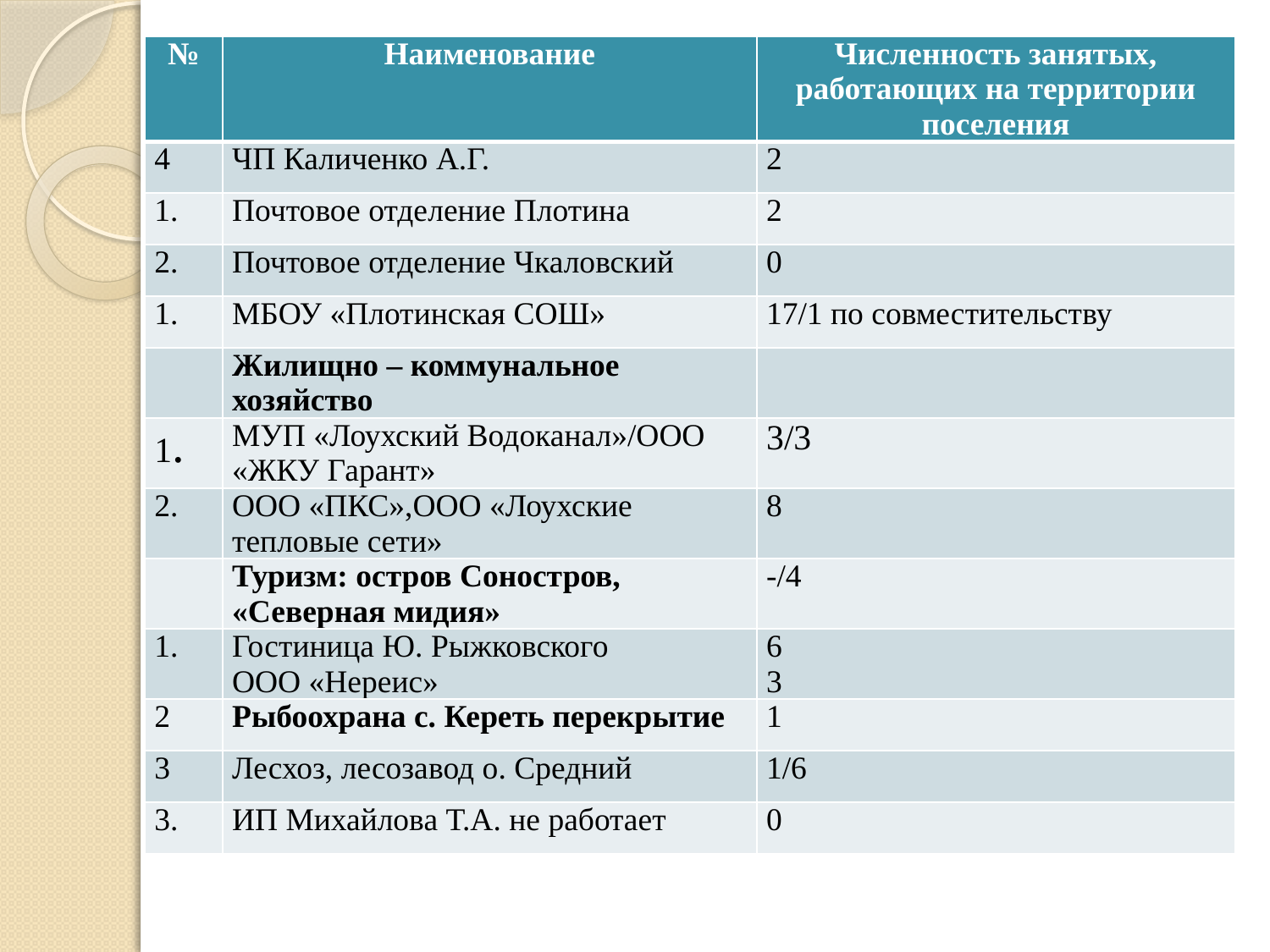

| № | Наименование | Численность занятых, работающих на территории поселения |
| --- | --- | --- |
| 4 | ЧП Каличенко А.Г. | 2 |
| 1. | Почтовое отделение Плотина | 2 |
| 2. | Почтовое отделение Чкаловский | 0 |
| 1. | МБОУ «Плотинская СОШ» | 17/1 по совместительству |
|  | Жилищно – коммунальное хозяйство |  |
| 1. | МУП «Лоухский Водоканал»/ООО «ЖКУ Гарант» | 3/3 |
| 2. | ООО «ПКС»,ООО «Лоухские тепловые сети» | 8 |
|  | Туризм: остров Соностров, «Северная мидия» | -/4 |
| 1. | Гостиница Ю. Рыжковского ООО «Нереис» | 6 3 |
| 2 | Рыбоохрана с. Кереть перекрытие | 1 |
| 3 | Лесхоз, лесозавод о. Средний | 1/6 |
| 3. | ИП Михайлова Т.А. не работает | 0 |